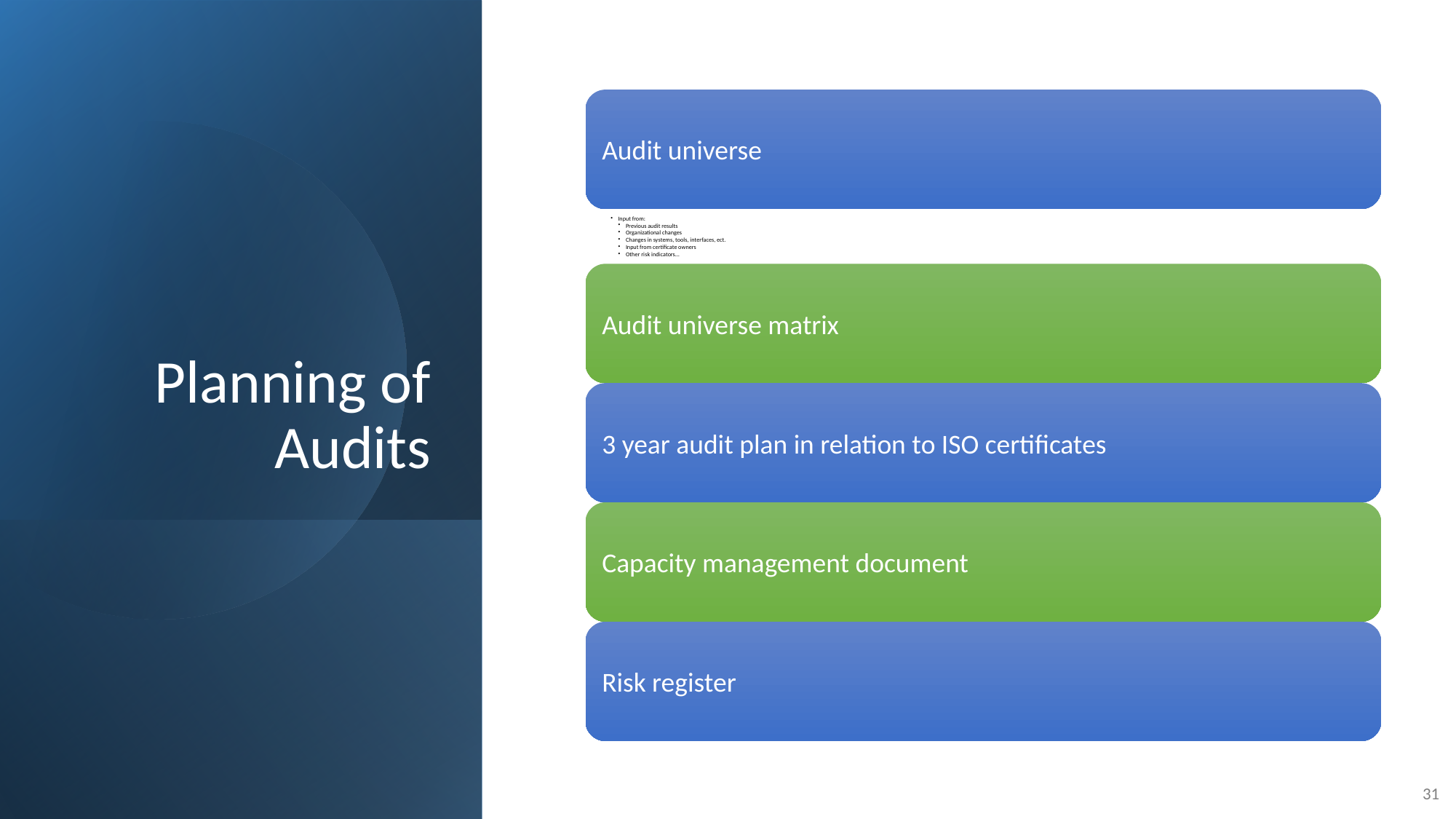

Audit universe
Audit universe matrix
3 year audit plan in relation to ISO certificates
Capacity management document
Risk register
Input from:
Previous audit results
Organizational changes
Changes in systems, tools, interfaces, ect.
Input from certificate owners
Other risk indicators…

# Planning of Audits

31